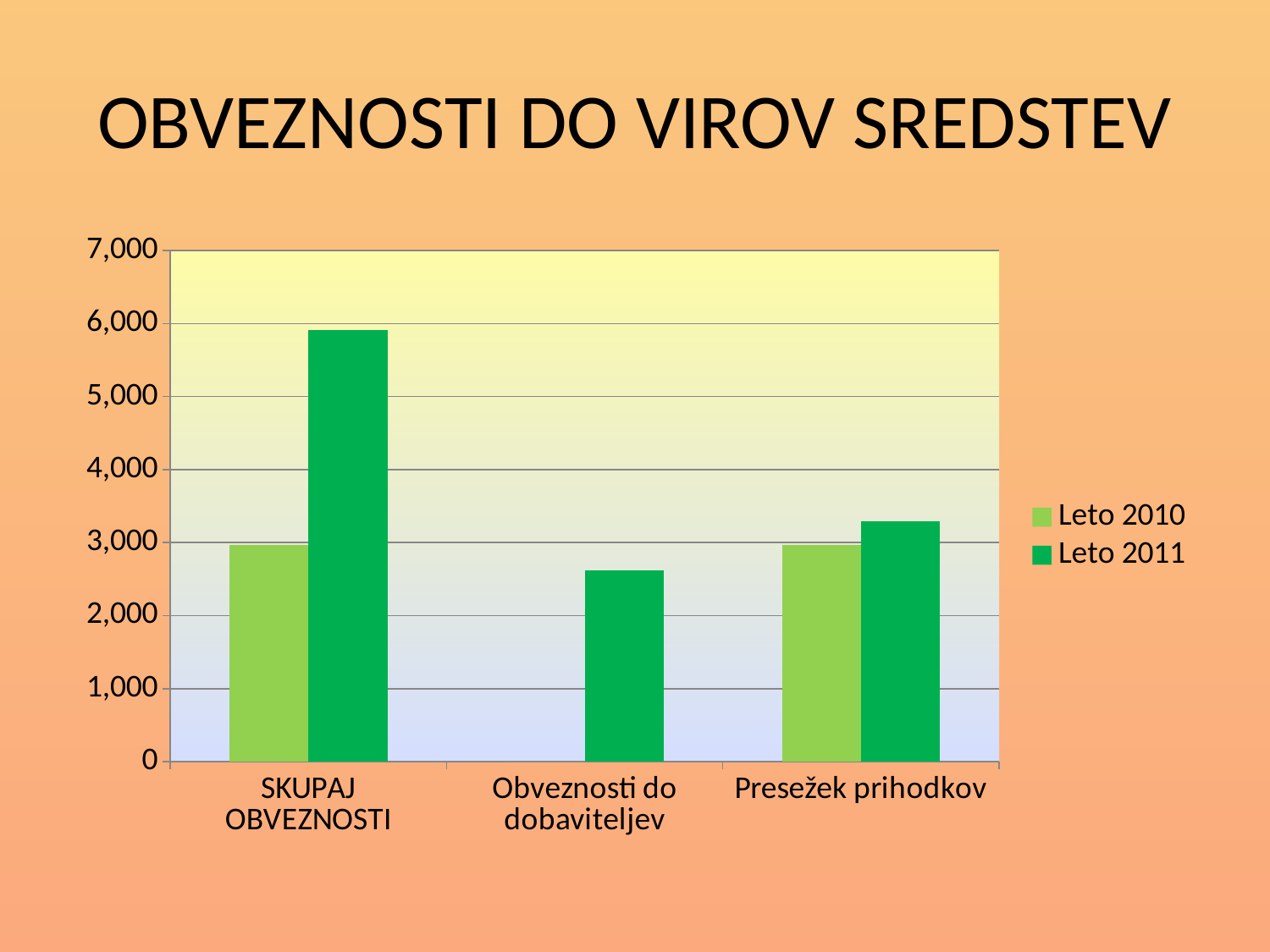

# OBVEZNOSTI DO VIROV SREDSTEV

### Chart

| Category | Leto 2010 | Leto 2011 |
|---|---|---|
| SKUPAJ OBVEZNOSTI | 2967.63 | 5912.620000000001 |
| Obveznosti do dobaviteljev | 0.0 | 2620.51 |
| Presežek prihodkov | 2967.63 | 3292.11 |